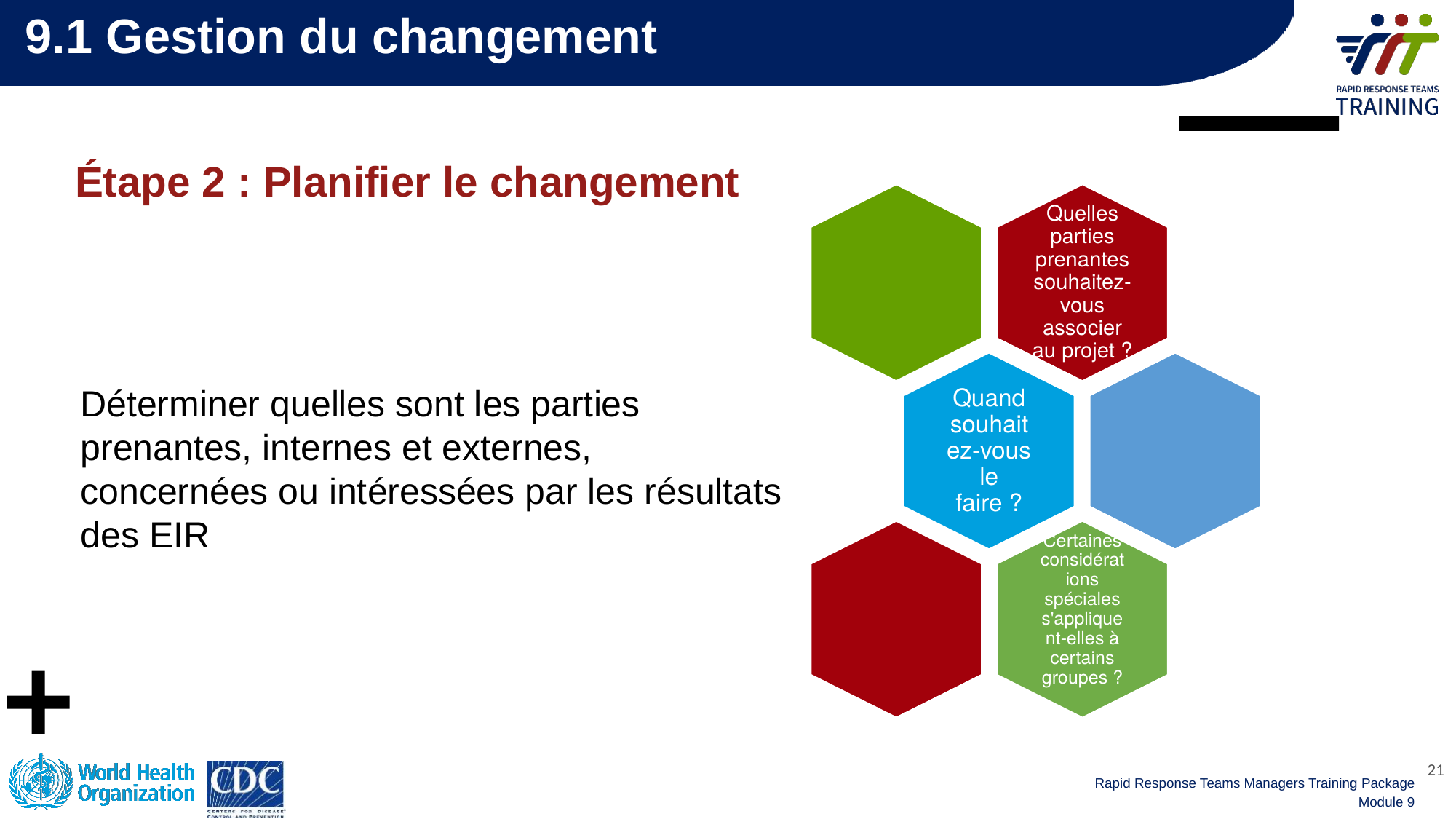

9.1 Gestion du changement

# Étape 2 : Planifier le changement
Quelles parties prenantes souhaitez-vous associer au projet ?

Quand souhaitez-vous le faire ?

Certaines considérations spéciales s'appliquent-elles à certains groupes ?

Déterminer quelles sont les parties prenantes, internes et externes, concernées ou intéressées par les résultats des EIR

21